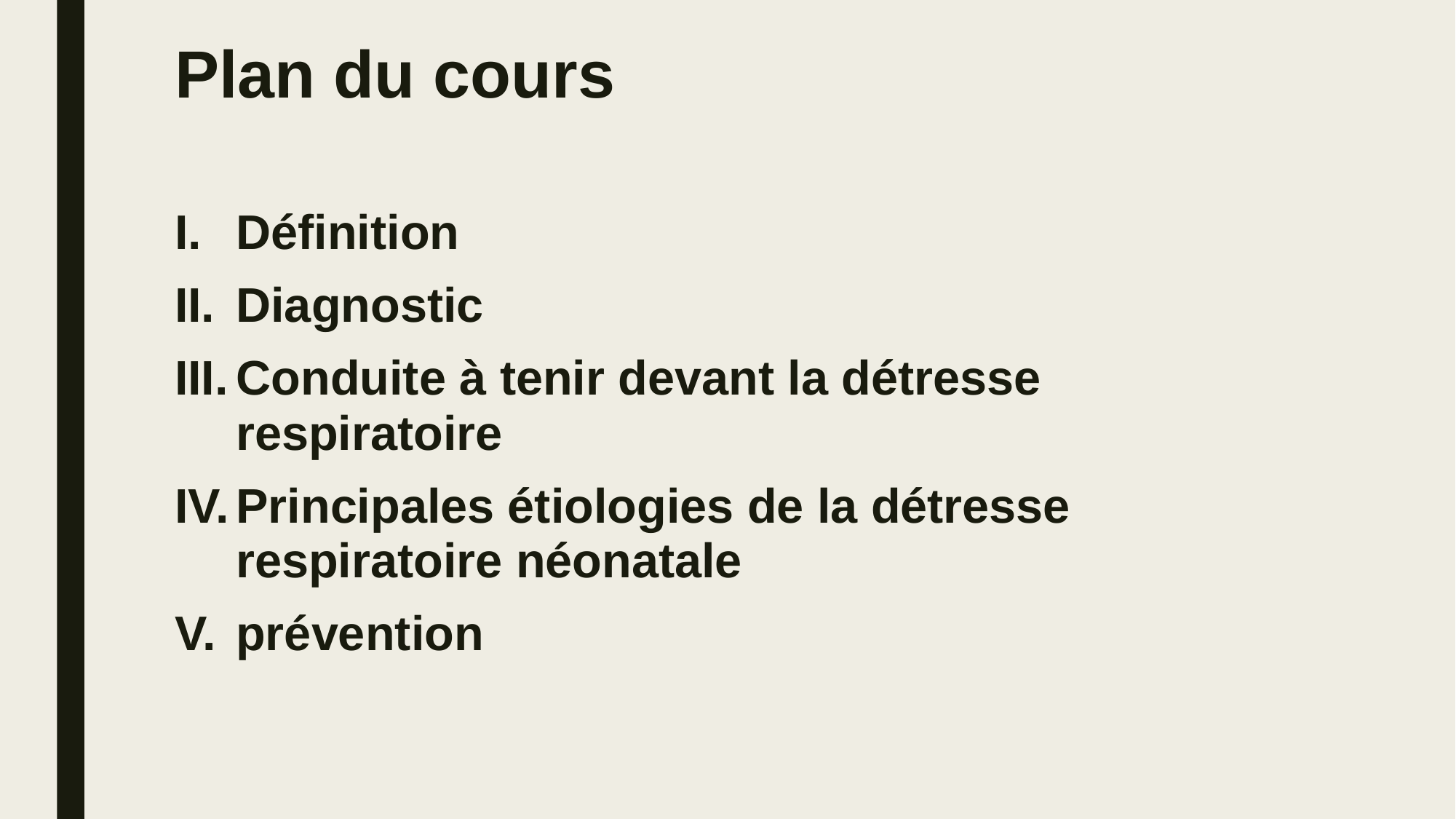

# Plan du cours
Définition
Diagnostic
Conduite à tenir devant la détresse respiratoire
Principales étiologies de la détresse respiratoire néonatale
prévention